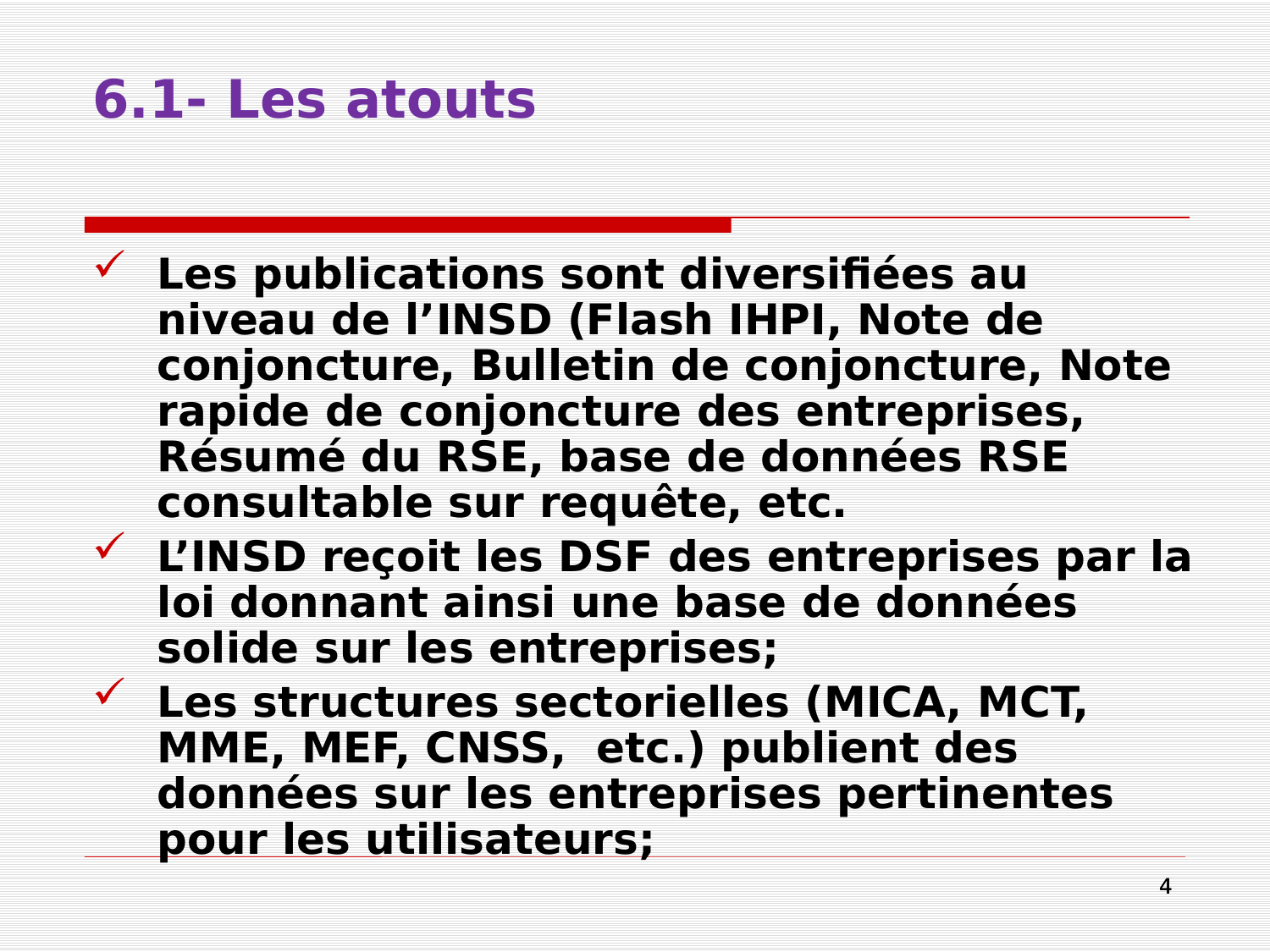

# 6.1- Les atouts
Les publications sont diversifiées au niveau de l’INSD (Flash IHPI, Note de conjoncture, Bulletin de conjoncture, Note rapide de conjoncture des entreprises, Résumé du RSE, base de données RSE consultable sur requête, etc.
L’INSD reçoit les DSF des entreprises par la loi donnant ainsi une base de données solide sur les entreprises;
Les structures sectorielles (MICA, MCT, MME, MEF, CNSS,  etc.) publient des données sur les entreprises pertinentes pour les utilisateurs;
4
4